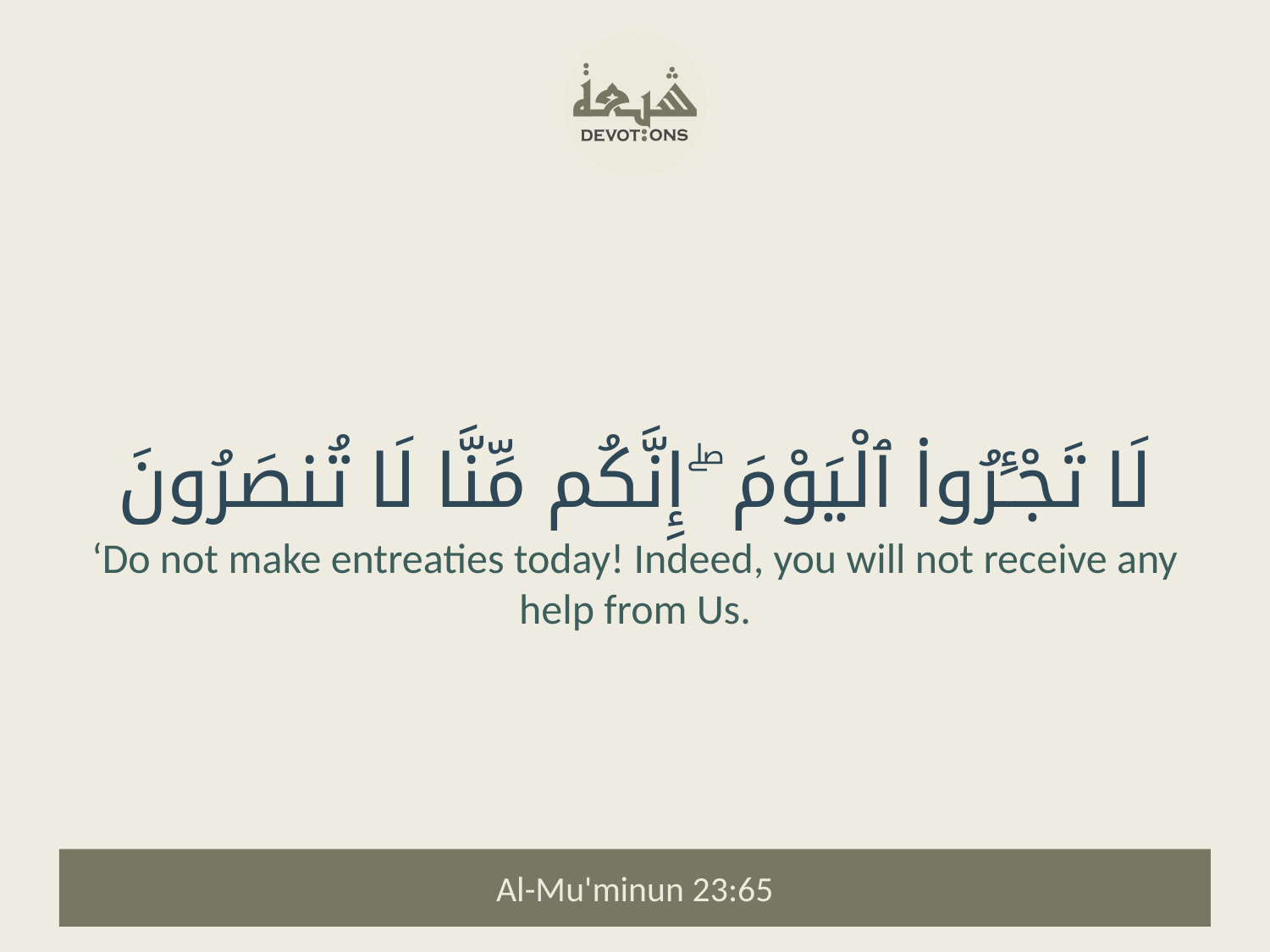

لَا تَجْـَٔرُوا۟ ٱلْيَوْمَ ۖ إِنَّكُم مِّنَّا لَا تُنصَرُونَ
‘Do not make entreaties today! Indeed, you will not receive any help from Us.
Al-Mu'minun 23:65